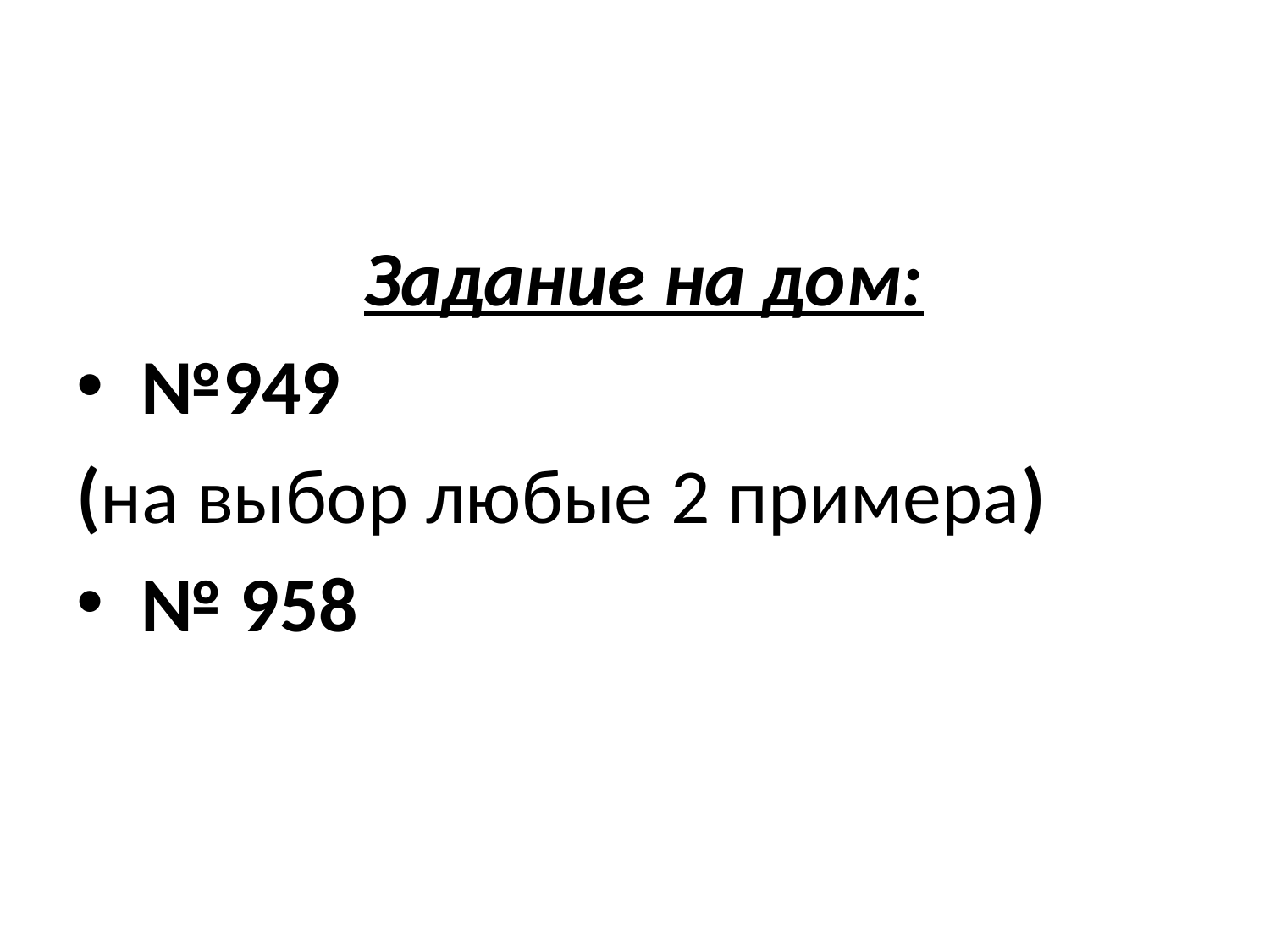

#
 Задание на дом:
 №949
(на выбор любые 2 примера)
 № 958